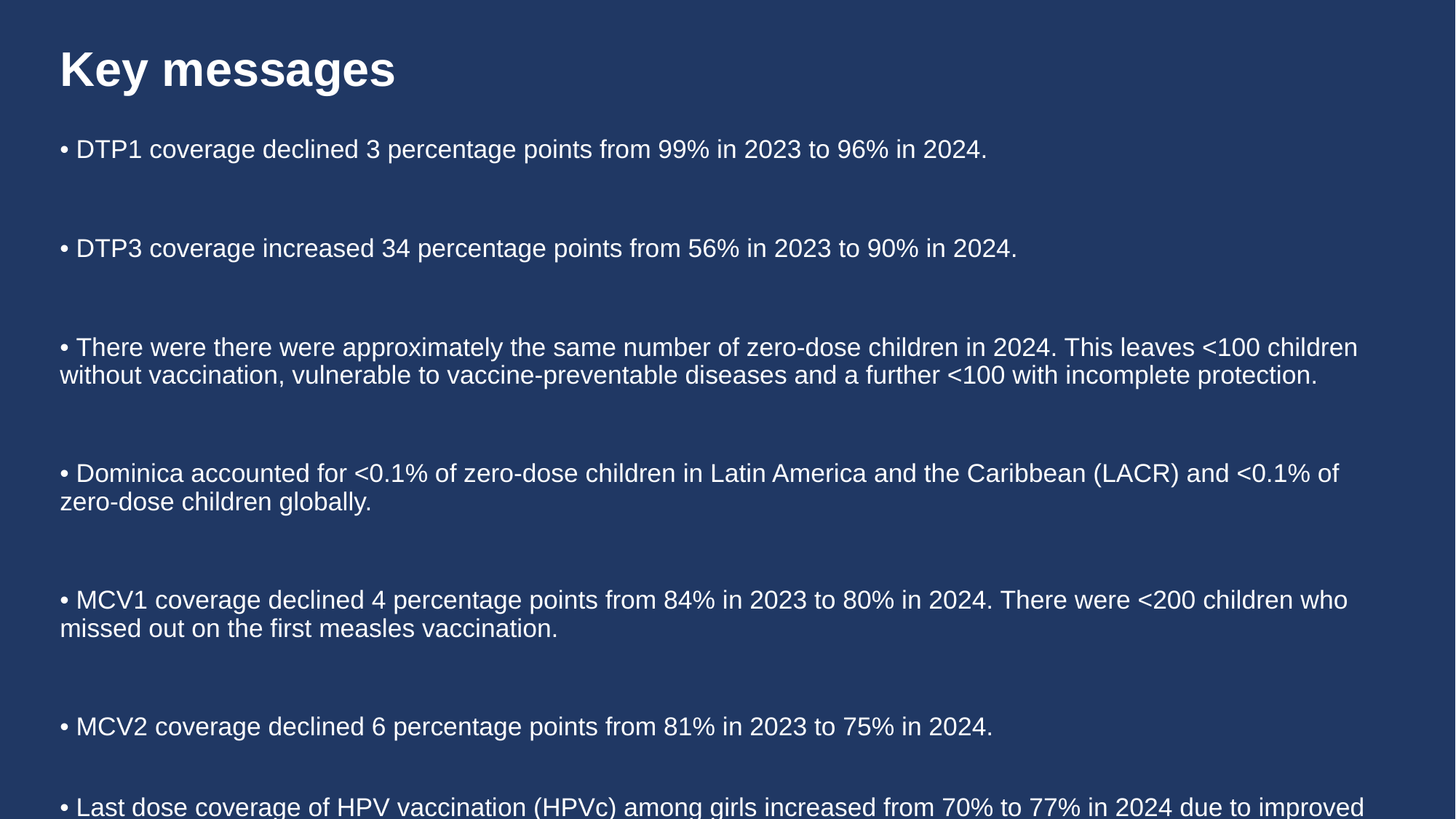

# Key messages
• DTP1 coverage declined 3 percentage points from 99% in 2023 to 96% in 2024.

• DTP3 coverage increased 34 percentage points from 56% in 2023 to 90% in 2024.

• There were there were approximately the same number of zero-dose children in 2024. This leaves <100 children without vaccination, vulnerable to vaccine-preventable diseases and a further <100 with incomplete protection.

• Dominica accounted for <0.1% of zero-dose children in Latin America and the Caribbean (LACR) and <0.1% of zero-dose children globally.

• MCV1 coverage declined 4 percentage points from 84% in 2023 to 80% in 2024. There were <200 children who missed out on the first measles vaccination.

• MCV2 coverage declined 6 percentage points from 81% in 2023 to 75% in 2024.

• Last dose coverage of HPV vaccination (HPVc) among girls increased from 70% to 77% in 2024 due to improved programme performance.